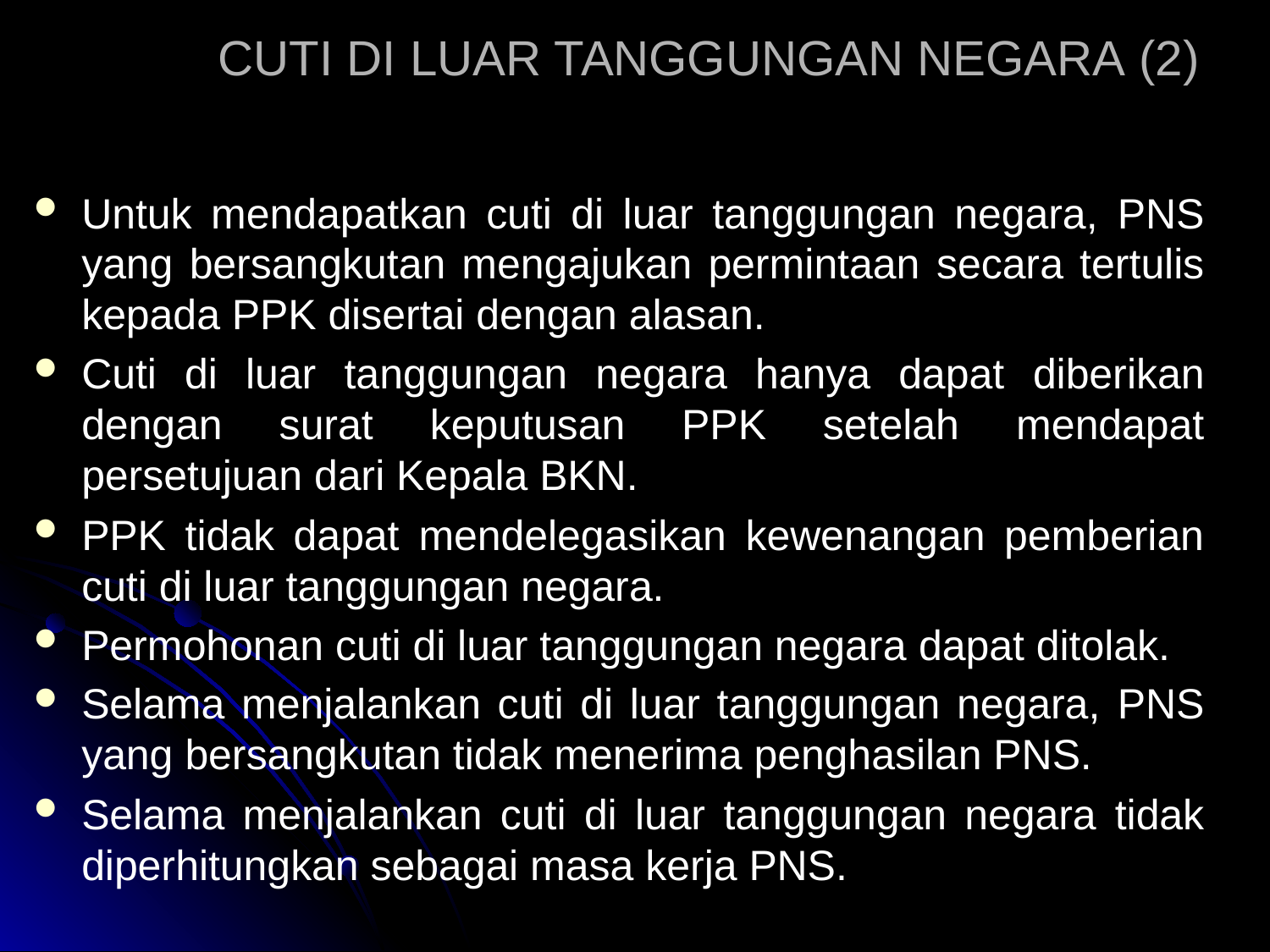

# CUTI DI LUAR TANGGUNGAN NEGARA (2)
Untuk mendapatkan cuti di luar tanggungan negara, PNS yang bersangkutan mengajukan permintaan secara tertulis kepada PPK disertai dengan alasan.
Cuti di luar tanggungan negara hanya dapat diberikan dengan surat keputusan PPK setelah mendapat persetujuan dari Kepala BKN.
PPK tidak dapat mendelegasikan kewenangan pemberian cuti di luar tanggungan negara.
Permohonan cuti di luar tanggungan negara dapat ditolak.
Selama menjalankan cuti di luar tanggungan negara, PNS yang bersangkutan tidak menerima penghasilan PNS.
Selama menjalankan cuti di luar tanggungan negara tidak diperhitungkan sebagai masa kerja PNS.